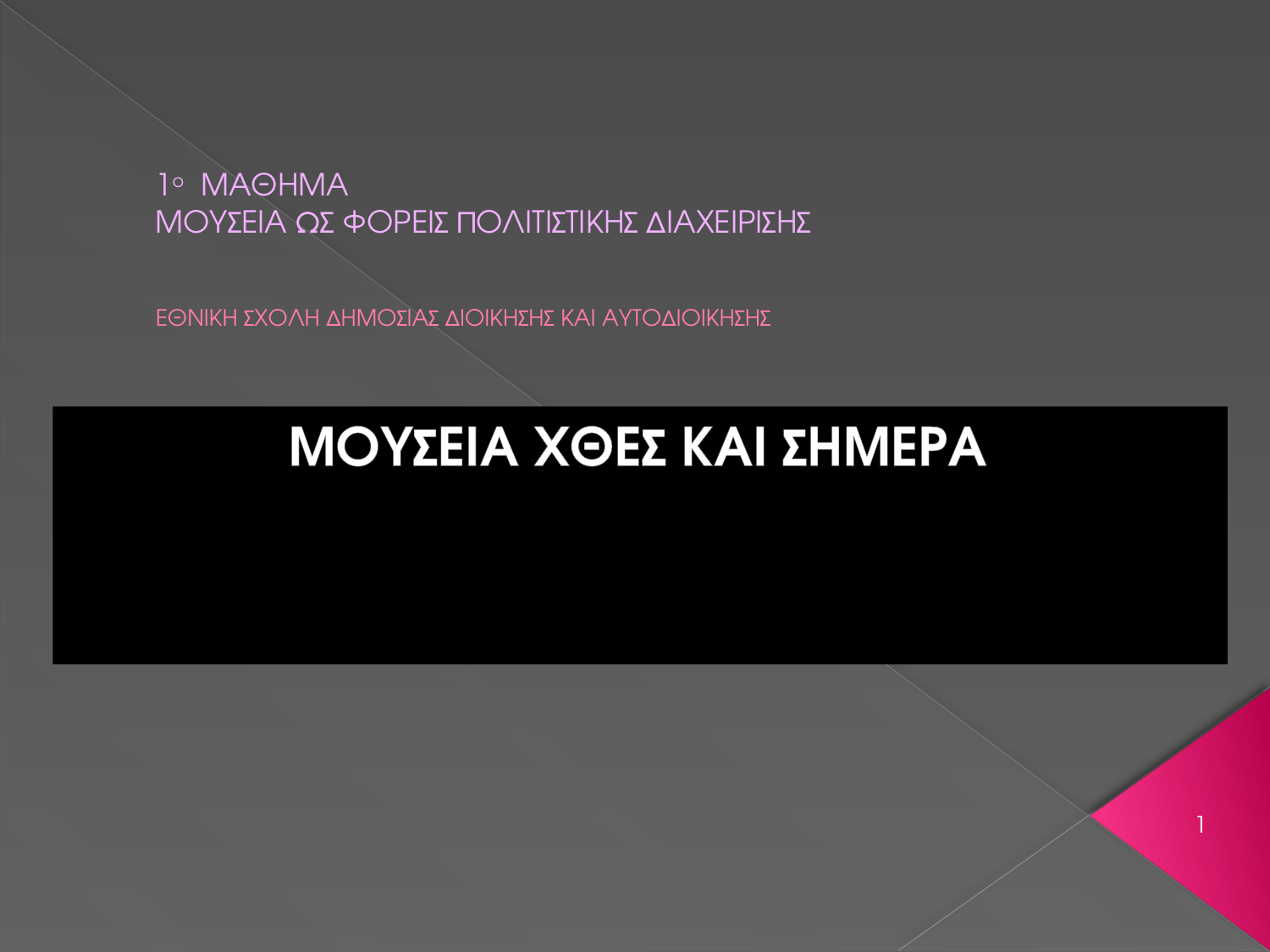

# 1ο  ΜΑΘΗΜΑ ΜΟΥΣΕΙΑ ΩΣ ΦΟΡΕΙΣ ΠΟΛΙΤΙΣΤΙΚΗΣ ΔΙΑΧΕΙΡΙΣΗΣ ΕΘΝΙΚΗ ΣΧΟΛΗ ΔΗΜΟΣΙΑΣ ΔΙΟΙΚΗΣΗΣ ΚΑΙ ΑΥΤΟΔΙΟΙΚΗΣΗΣ
ΜΟΥΣΕΙΑ ΧΘΕΣ ΚΑΙ ΣΗΜΕΡΑ
1